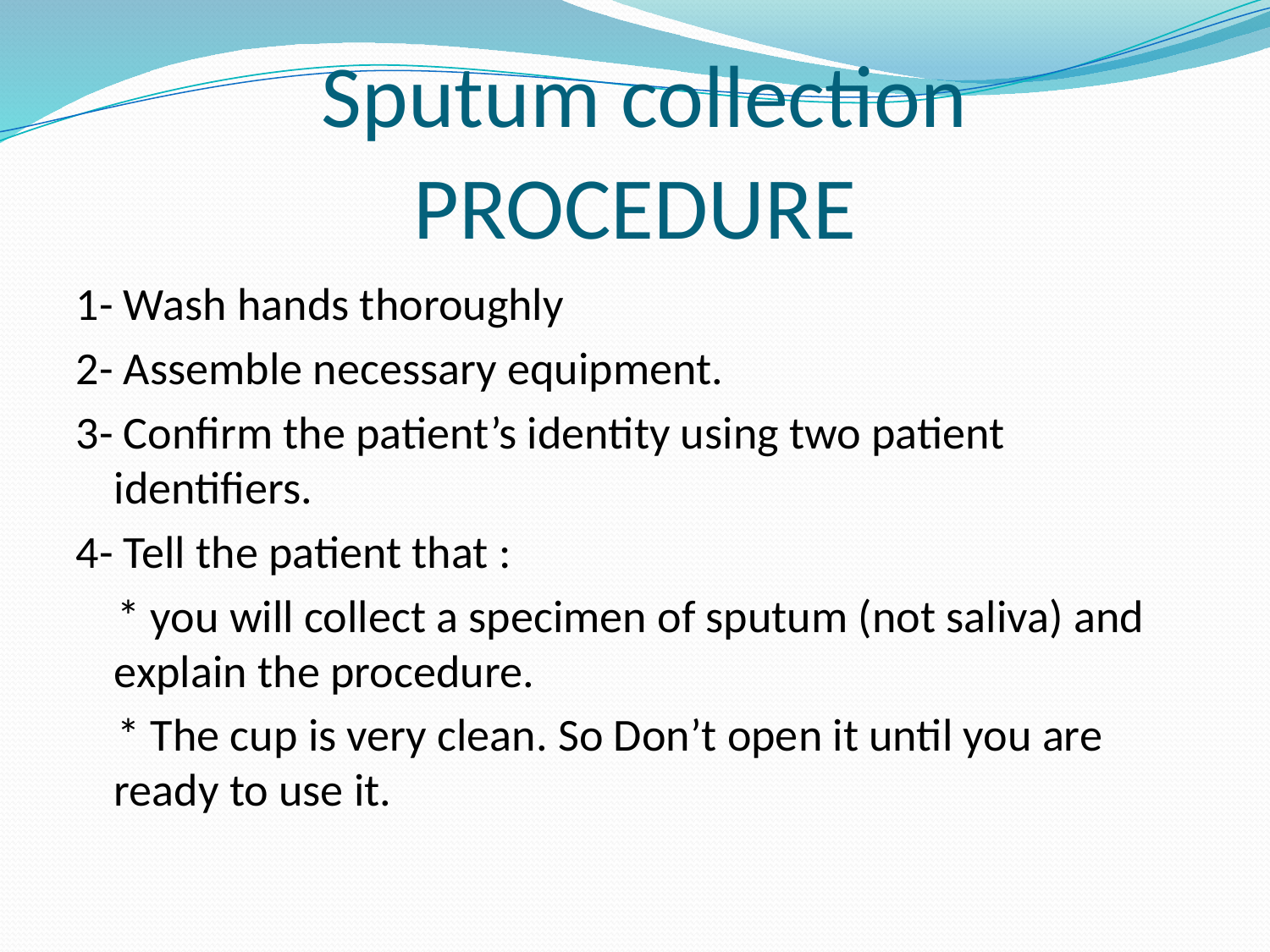

Sputum collection
# PROCEDURE
1- Wash hands thoroughly
2- Assemble necessary equipment.
3- Confirm the patient’s identity using two patient identifiers.
4- Tell the patient that :
    * you will collect a specimen of sputum (not saliva) and explain the procedure.
    * The cup is very clean. So Don’t open it until you are ready to use it.